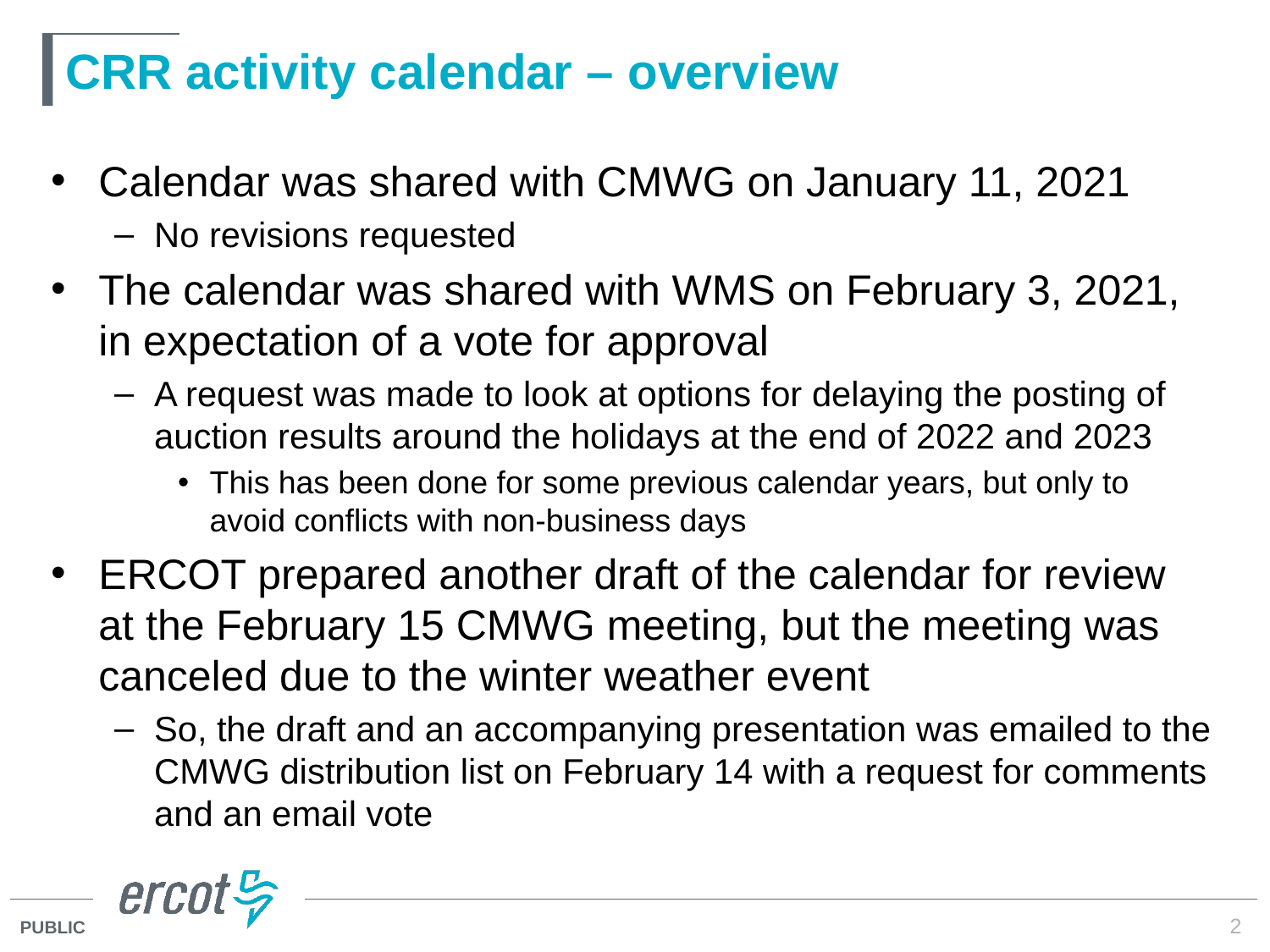

# CRR activity calendar – overview
Calendar was shared with CMWG on January 11, 2021
No revisions requested
The calendar was shared with WMS on February 3, 2021, in expectation of a vote for approval
A request was made to look at options for delaying the posting of auction results around the holidays at the end of 2022 and 2023
This has been done for some previous calendar years, but only to avoid conflicts with non-business days
ERCOT prepared another draft of the calendar for review at the February 15 CMWG meeting, but the meeting was canceled due to the winter weather event
So, the draft and an accompanying presentation was emailed to the CMWG distribution list on February 14 with a request for comments and an email vote

2